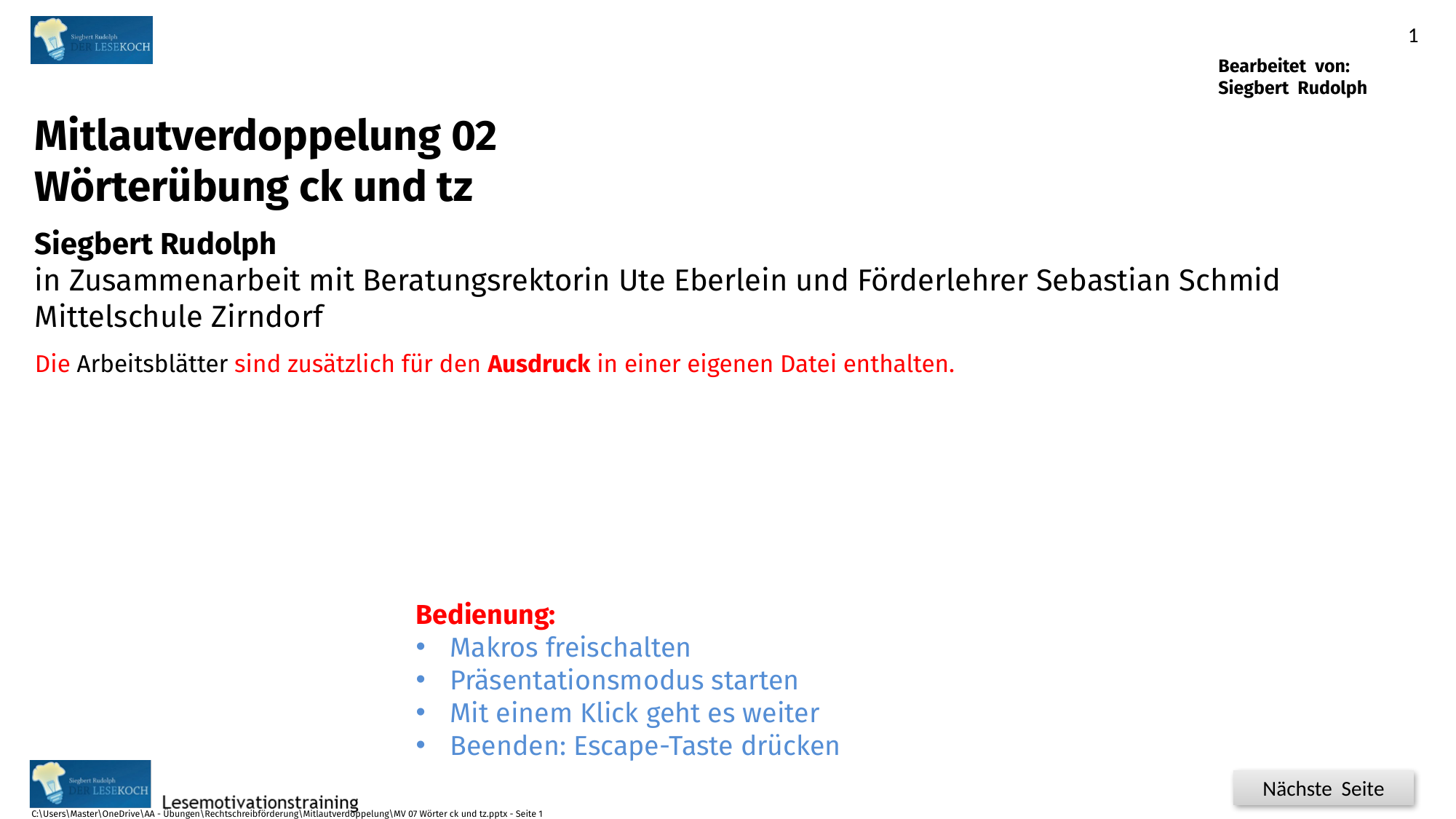

1
Bearbeitet  von:
Siegbert  Rudolph

Mitlautverdoppelung 02
Wörterübung ck und tz

Siegbert Rudolph
in Zusammenarbeit mit Beratungsrektorin Ute Eberlein und Förderlehrer Sebastian Schmid
Mittelschule Zirndorf

Die Arbeitsblätter sind zusätzlich für den Ausdruck in einer eigenen Datei enthalten.
Schule 5
C:\Users\Master\OneDrive\AA - Übungen\Rechtschreibförderung\Mitlautverdoppelung\MV 07 Wörter ck und tz.pptx - Seite 1